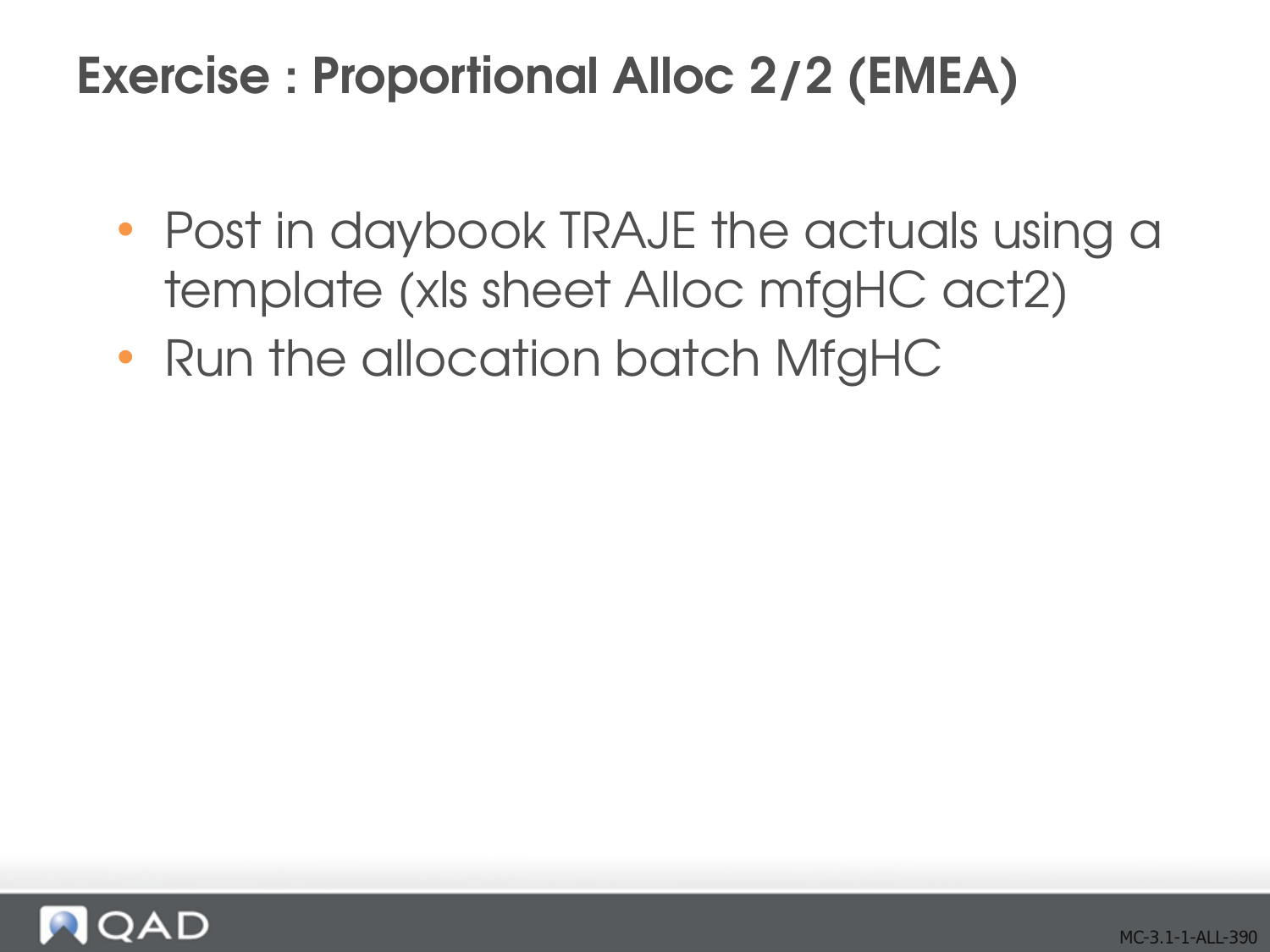

# Exercise : Proportional Alloc 2/2 (EMEA)
Post in daybook TRAJE the actuals using a template (xls sheet Alloc mfgHC act2)
Run the allocation batch MfgHC
MC-3.1-1-ALL-390